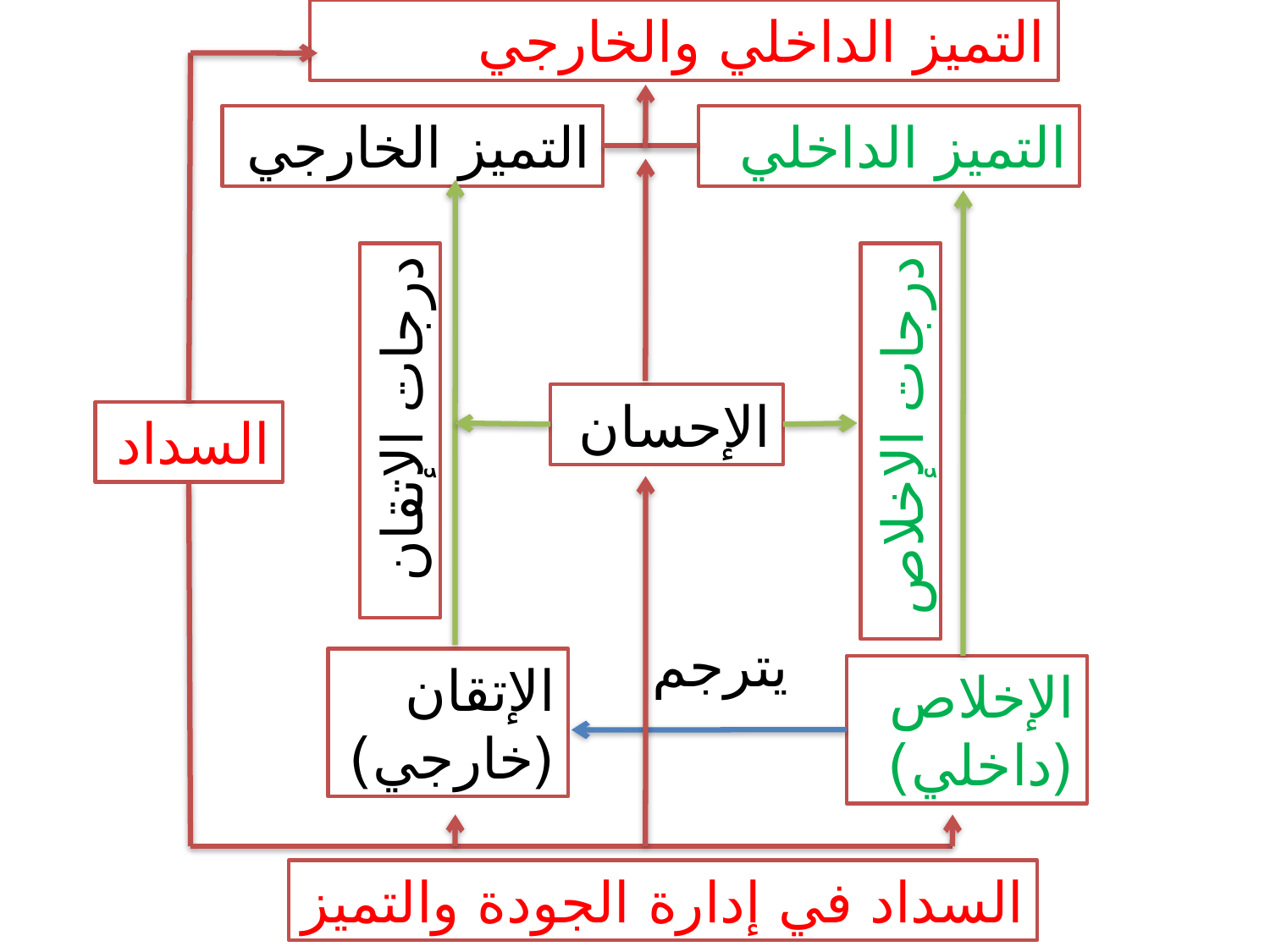

التميز الداخلي والخارجي
التميز الخارجي
التميز الداخلي
الإحسان
درجات الإتقان
درجات الإخلاص
السداد
يترجم
الإتقان (خارجي)
الإخلاص (داخلي)
السداد في إدارة الجودة والتميز